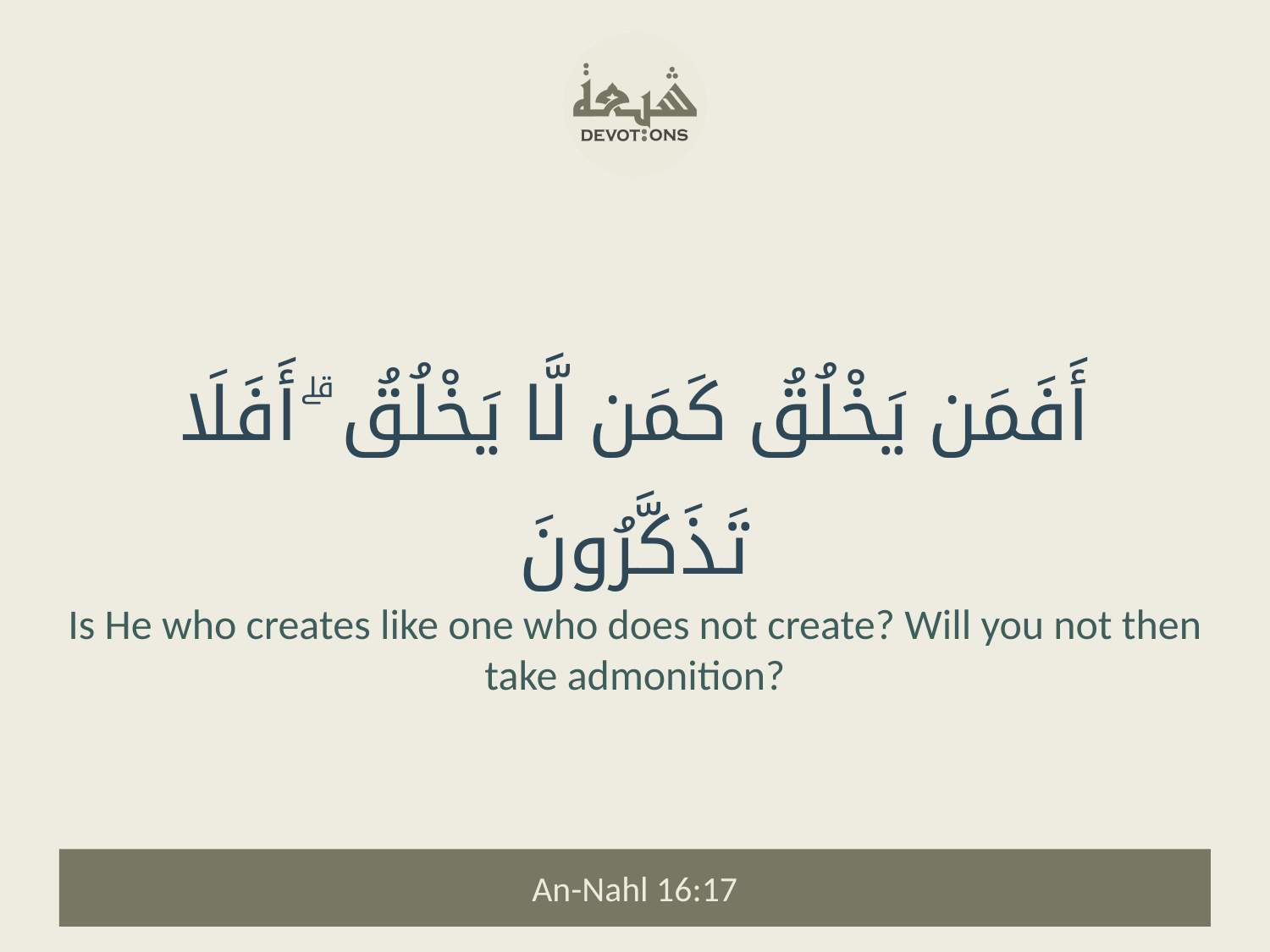

أَفَمَن يَخْلُقُ كَمَن لَّا يَخْلُقُ ۗ أَفَلَا تَذَكَّرُونَ
Is He who creates like one who does not create? Will you not then take admonition?
An-Nahl 16:17